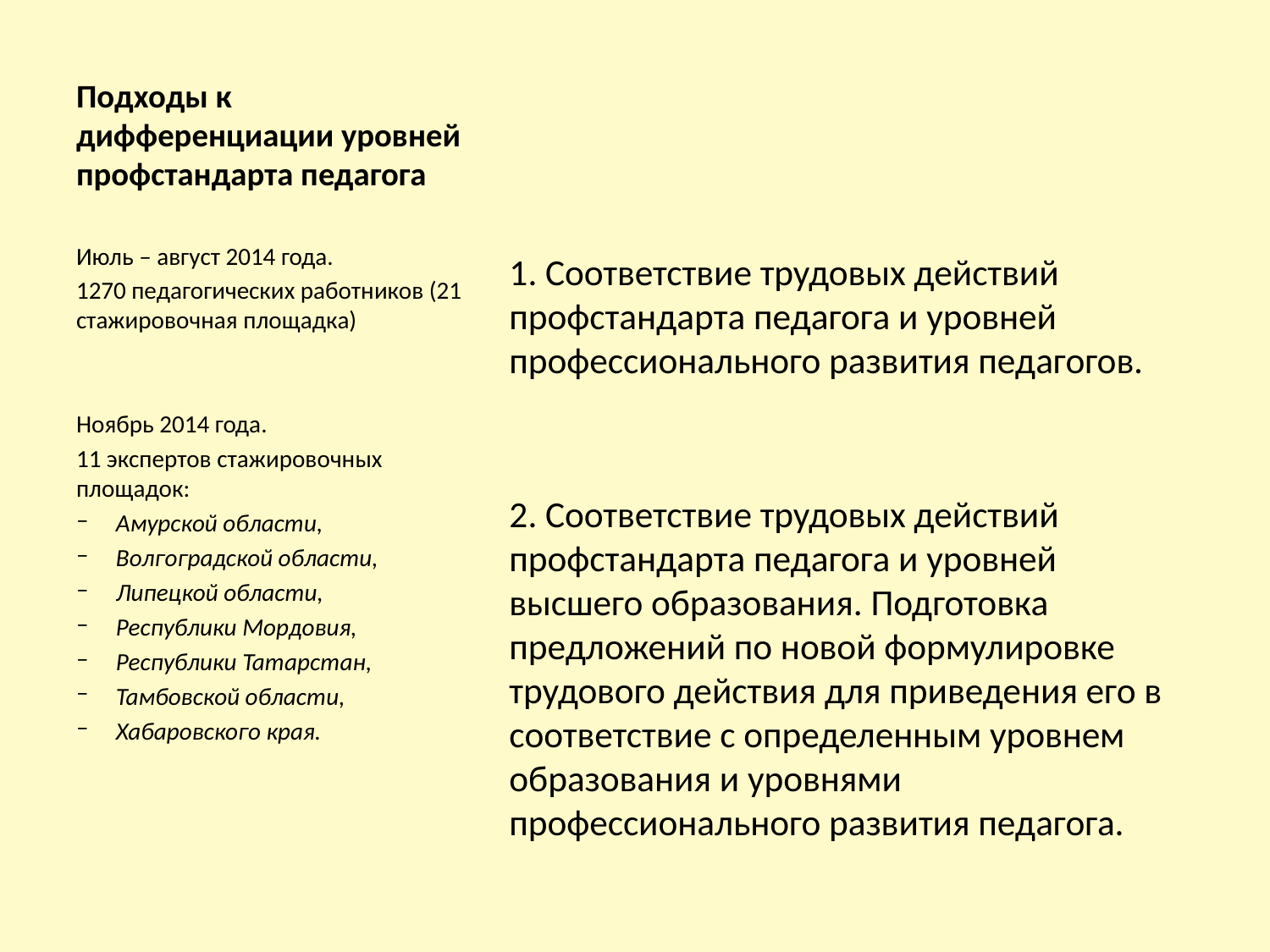

# Подходы к дифференциации уровней профстандарта педагога

1. Соответствие трудовых действий профстандарта педагога и уровней профессионального развития педагогов.

2. Соответствие трудовых действий профстандарта педагога и уровней высшего образования. Подготовка предложений по новой формулировке трудового действия для приведения его в соответствие с определенным уровнем образования и уровнями профессионального развития педагога.

Июль – август 2014 года.
1270 педагогических работников (21 стажировочная площадка)

Ноябрь 2014 года.
11 экспертов стажировочных площадок:
Амурской области,
Волгоградской области,
Липецкой области,
Республики Мордовия,
Республики Татарстан,
Тамбовской области,
Хабаровского края.